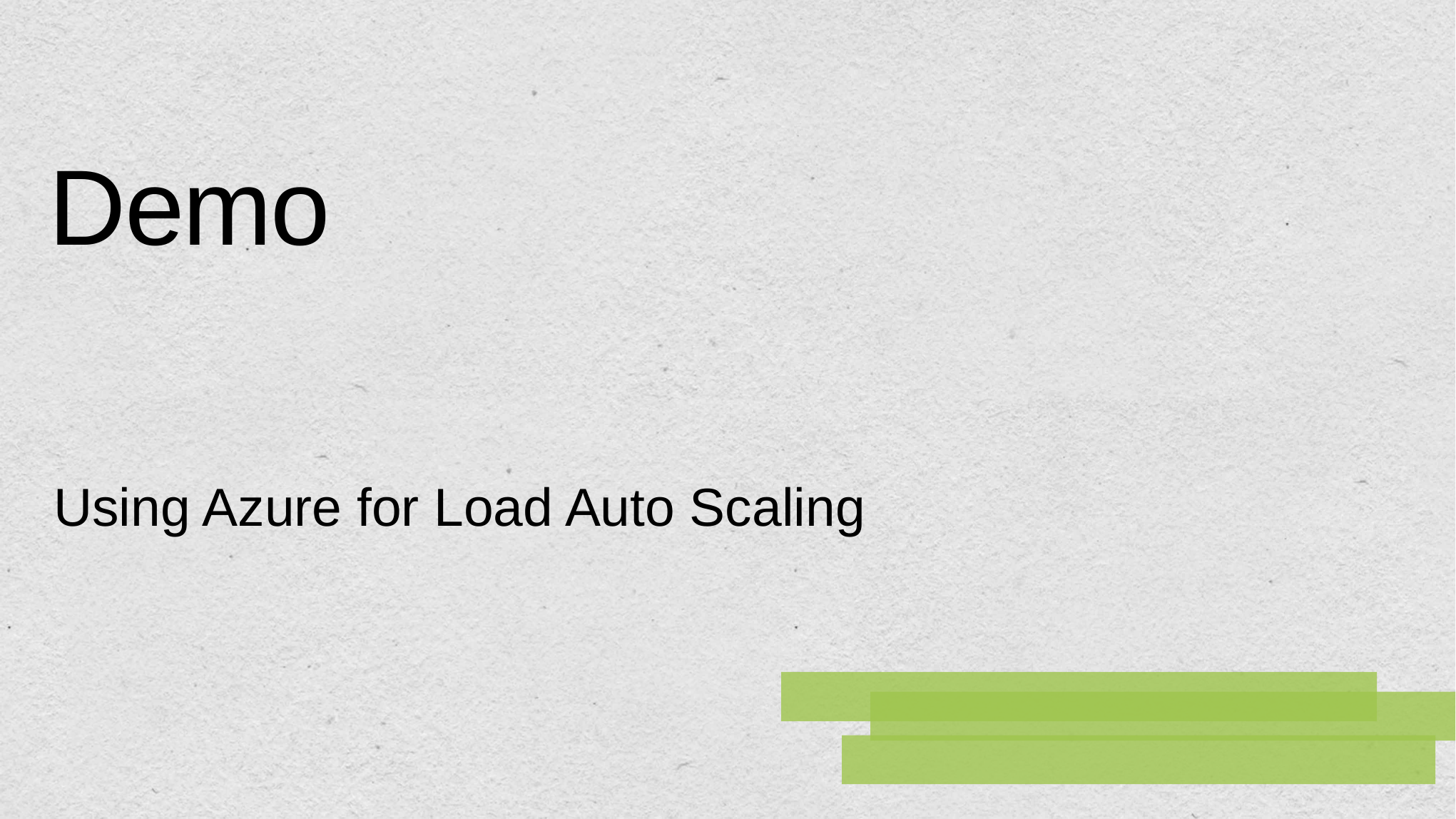

# Demo
Using Azure for Load Auto Scaling